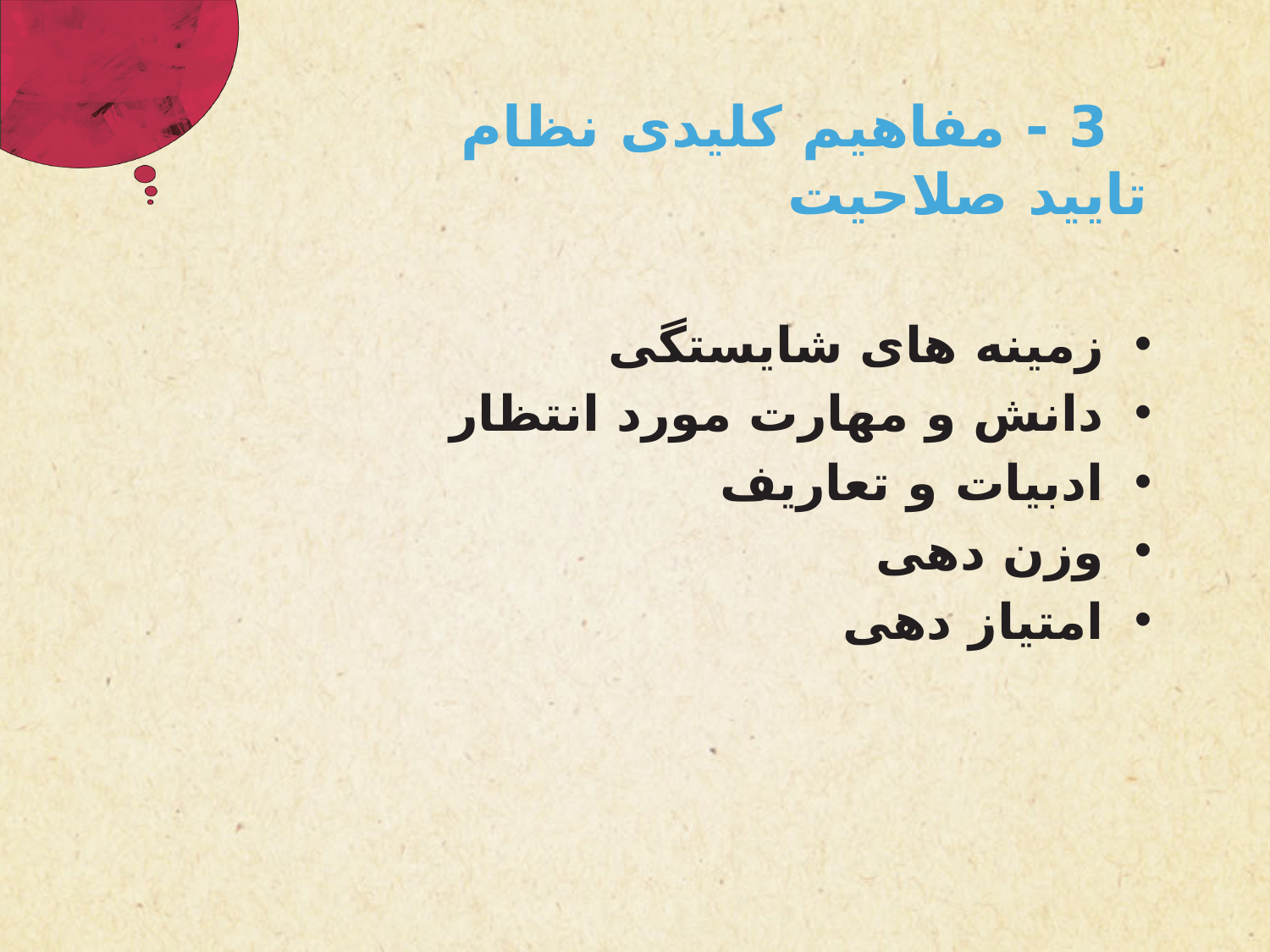

3 - مفاهیم کلیدی نظام تایید صلاحیت
زمینه های شایستگی
دانش و مهارت مورد انتظار
ادبیات و تعاریف
وزن دهی
امتیاز دهی